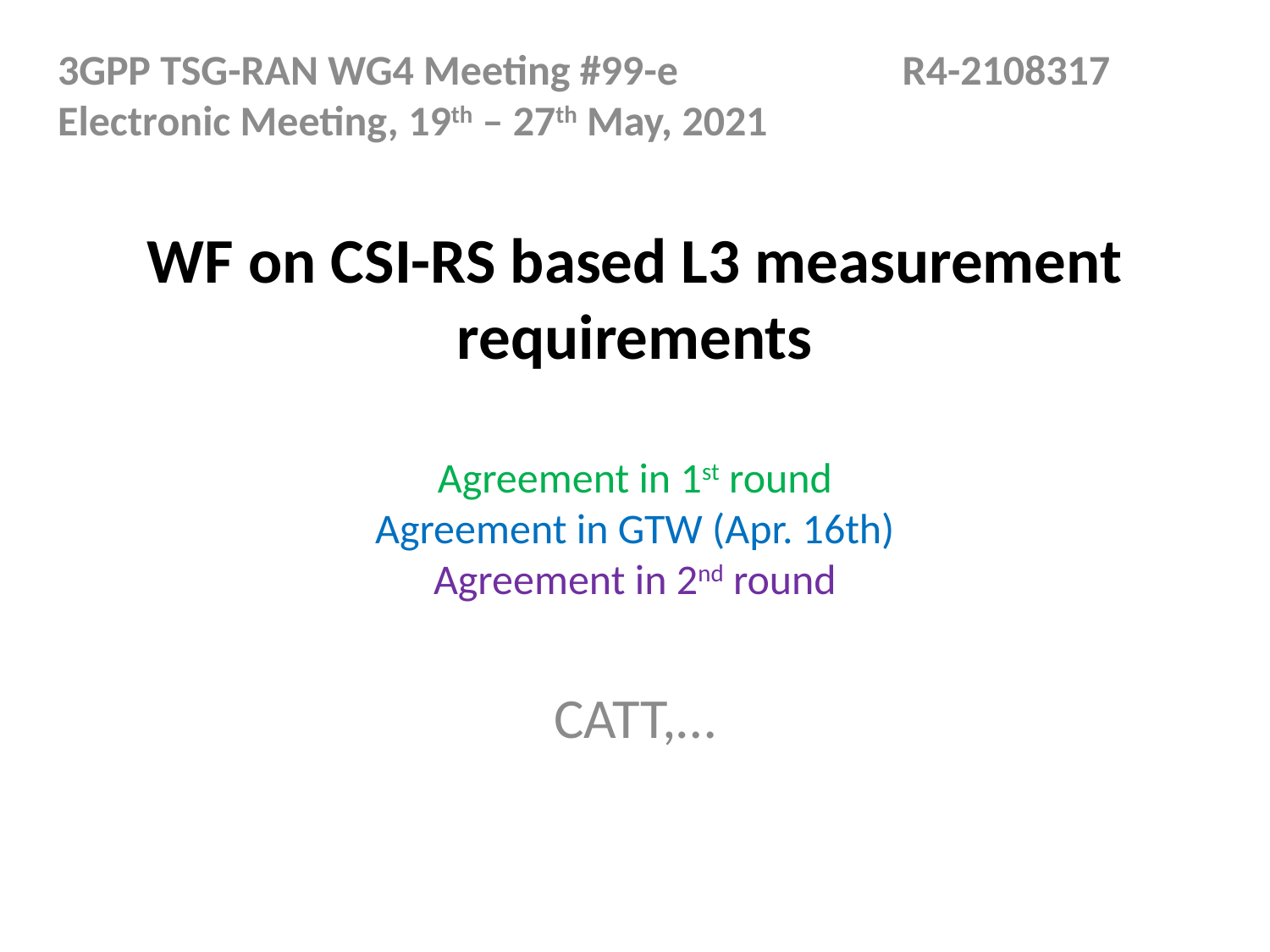

3GPP TSG-RAN WG4 Meeting #99-e	                      R4-2108317 Electronic Meeting, 19th – 27th May, 2021
# WF on CSI-RS based L3 measurement requirements
Agreement in 1st round
Agreement in GTW (Apr. 16th)
Agreement in 2nd round
CATT,…